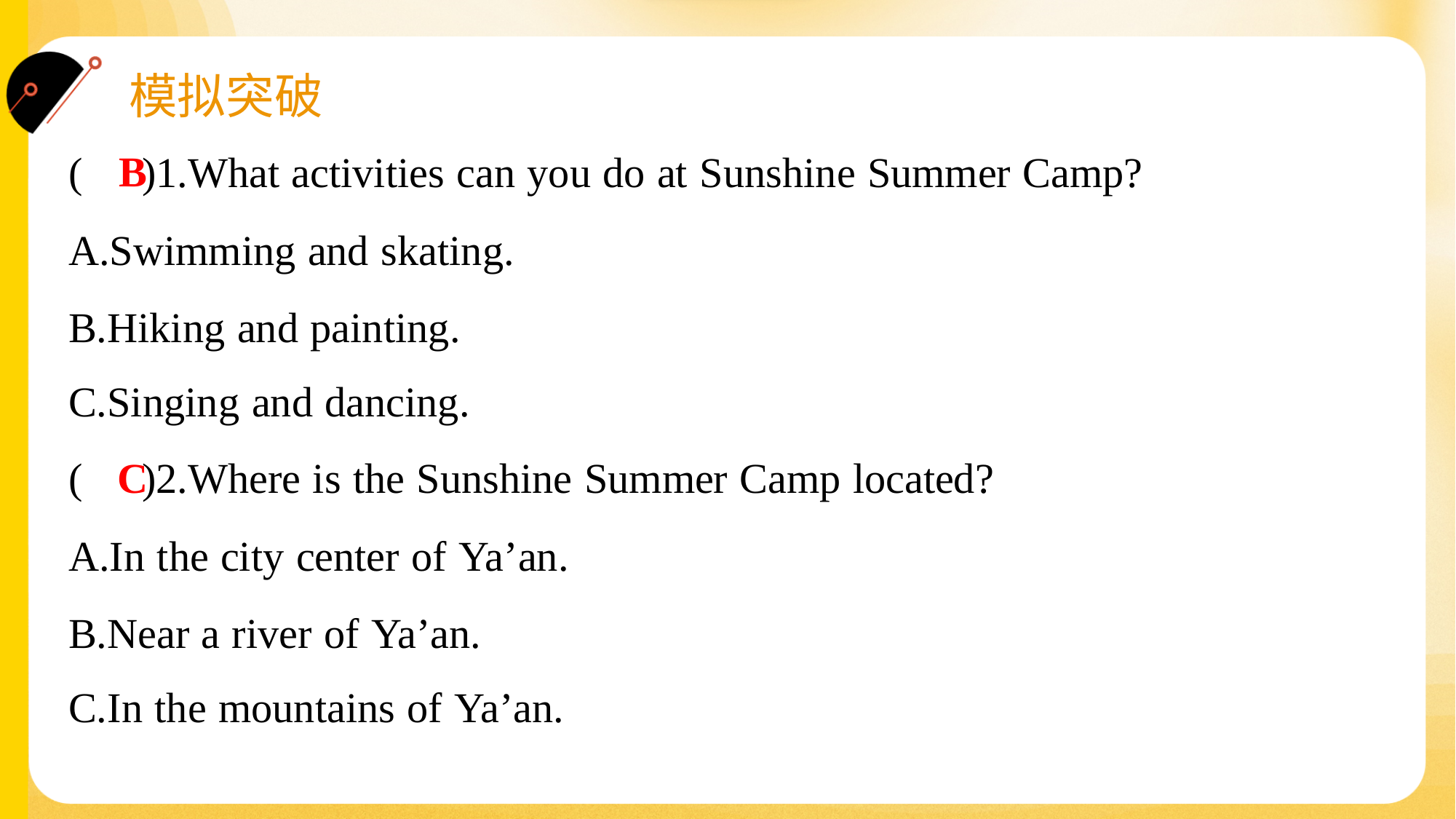

B
(     )1.What activities can you do at Sunshine Summer Camp?
A.Swimming and skating.
B.Hiking and painting.
C.Singing and dancing.
C
(     )2.Where is the Sunshine Summer Camp located?
A.In the city center of Ya’an.
B.Near a river of Ya’an.
C.In the mountains of Ya’an.